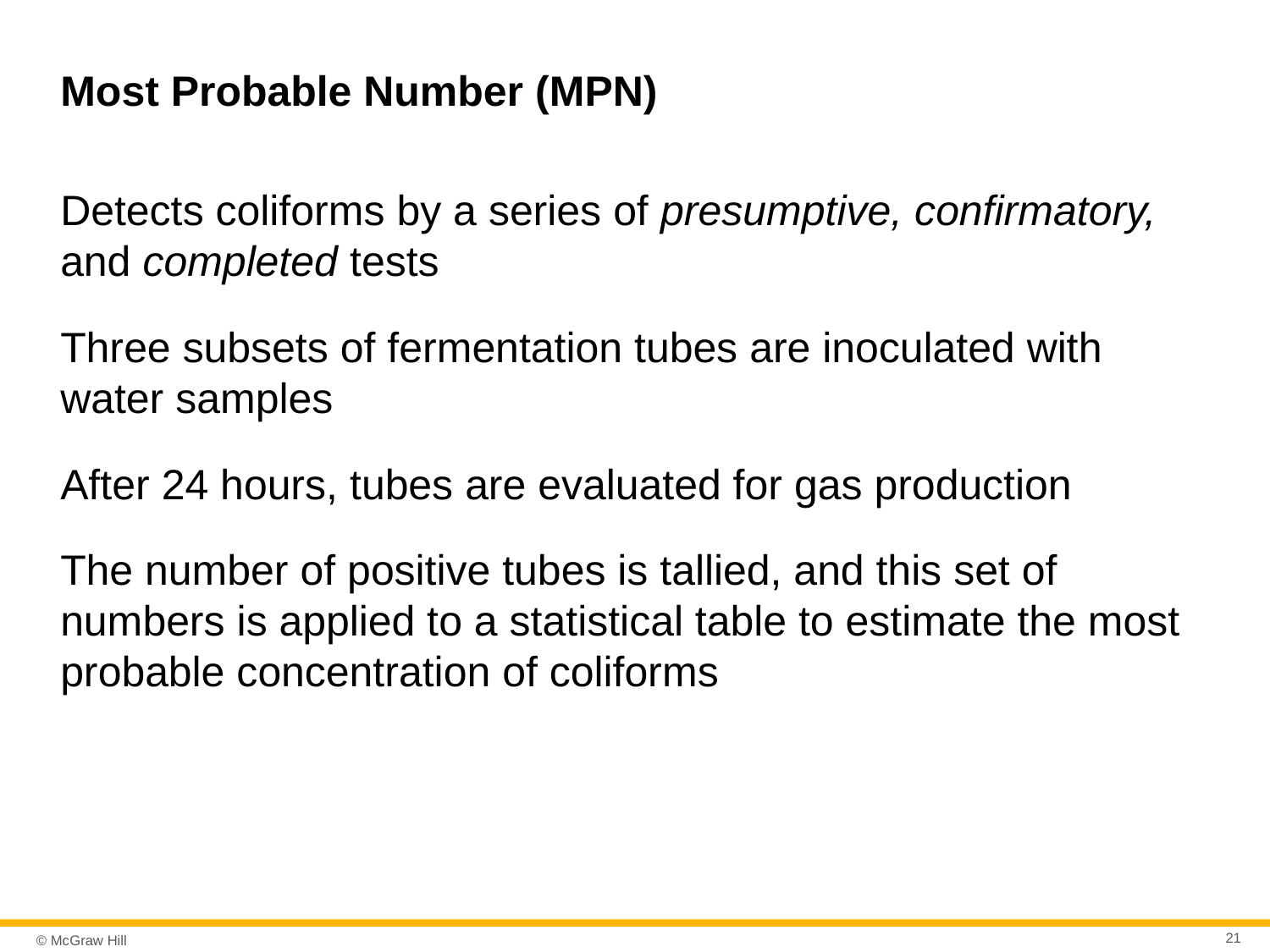

# Most Probable Number (MPN)
Detects coliforms by a series of presumptive, confirmatory, and completed tests
Three subsets of fermentation tubes are inoculated with water samples
After 24 hours, tubes are evaluated for gas production
The number of positive tubes is tallied, and this set of numbers is applied to a statistical table to estimate the most probable concentration of coliforms